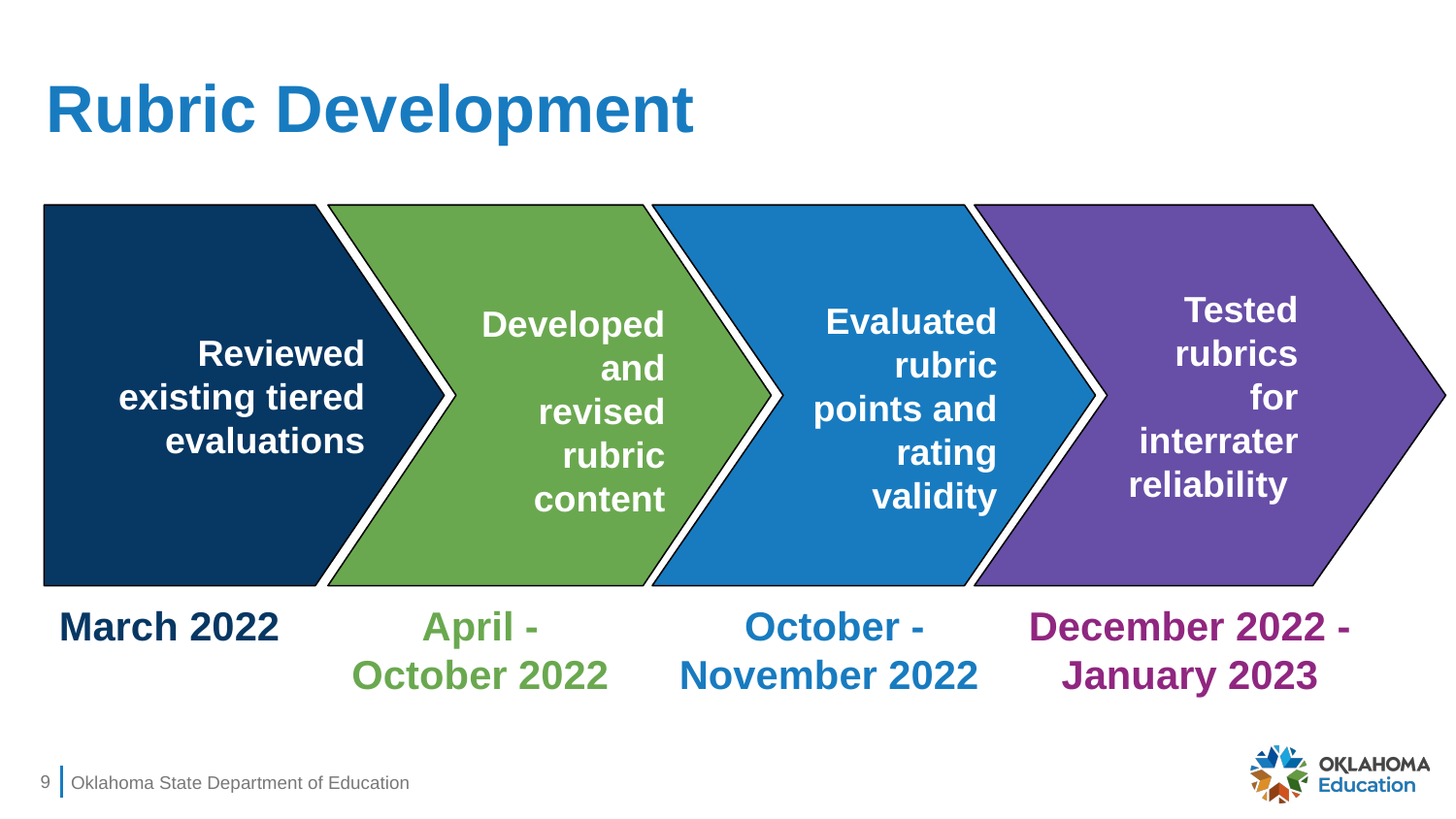

# Rubric Development
Reviewed existing tiered evaluations

Tested rubrics for interrater
reliability
Evaluated rubric points and rating validity
Developed
 and revised rubric content

March 2022
April - October 2022
October - November 2022
December 2022 - January 2023